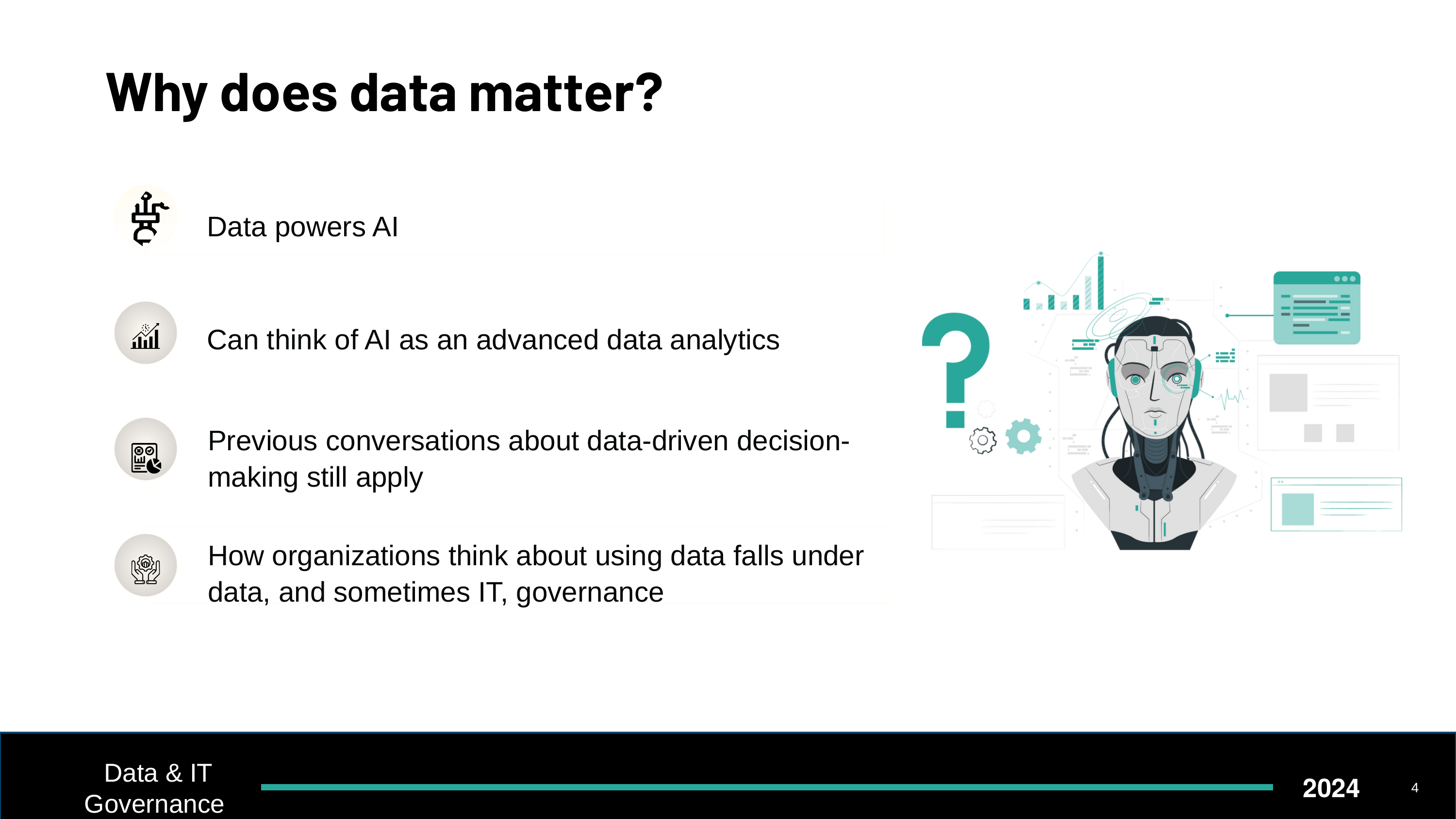

# Why does data matter?

Data powers AI

Can think of AI as an advanced data analytics

Previous conversations about data-driven decision-making still apply

How organizations think about using data falls under data, and sometimes IT, governance